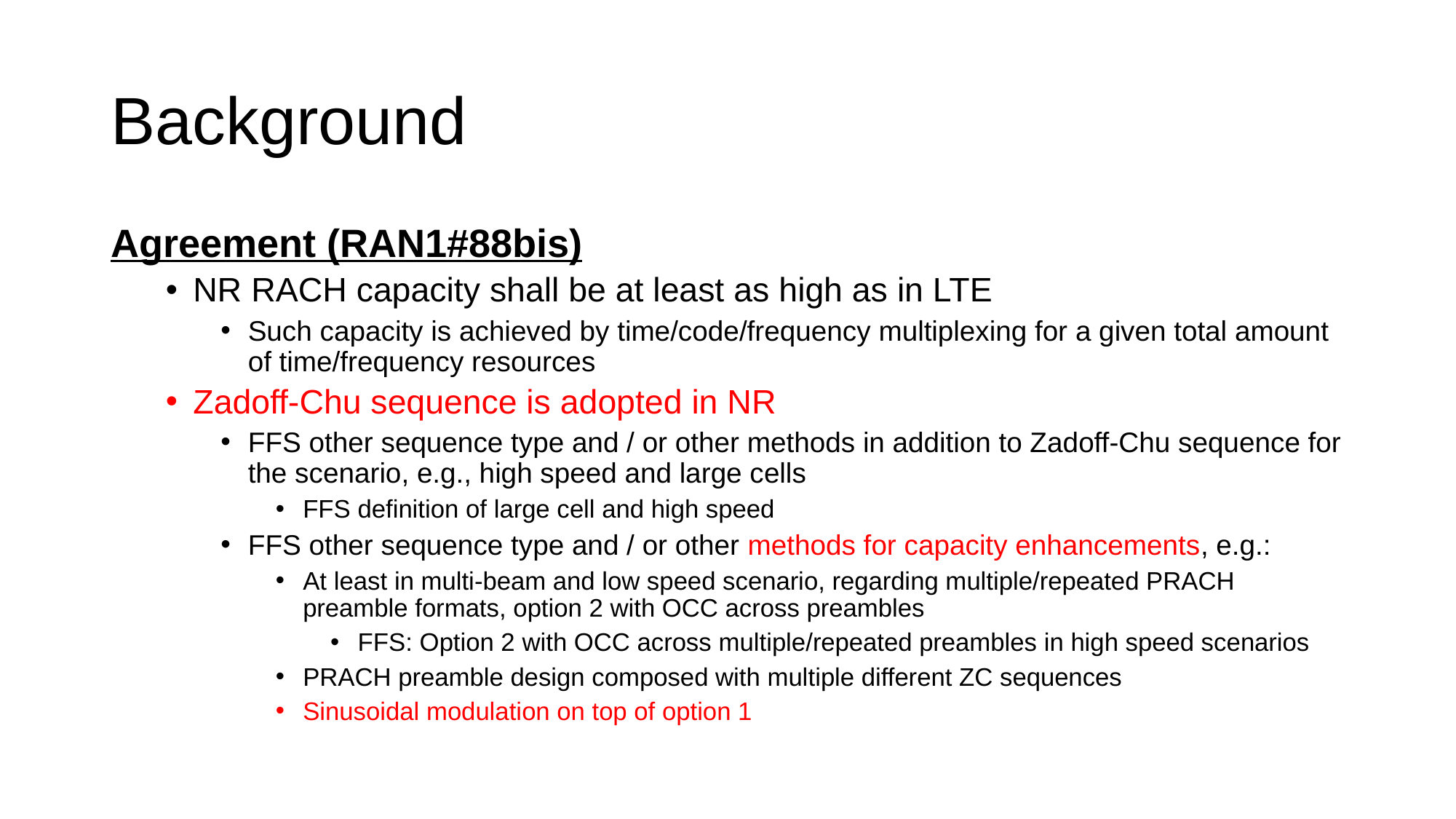

# Background
Agreement (RAN1#88bis)
NR RACH capacity shall be at least as high as in LTE
Such capacity is achieved by time/code/frequency multiplexing for a given total amount of time/frequency resources
Zadoff-Chu sequence is adopted in NR
FFS other sequence type and / or other methods in addition to Zadoff-Chu sequence for the scenario, e.g., high speed and large cells
FFS definition of large cell and high speed
FFS other sequence type and / or other methods for capacity enhancements, e.g.:
At least in multi-beam and low speed scenario, regarding multiple/repeated PRACH preamble formats, option 2 with OCC across preambles
FFS: Option 2 with OCC across multiple/repeated preambles in high speed scenarios
PRACH preamble design composed with multiple different ZC sequences
Sinusoidal modulation on top of option 1